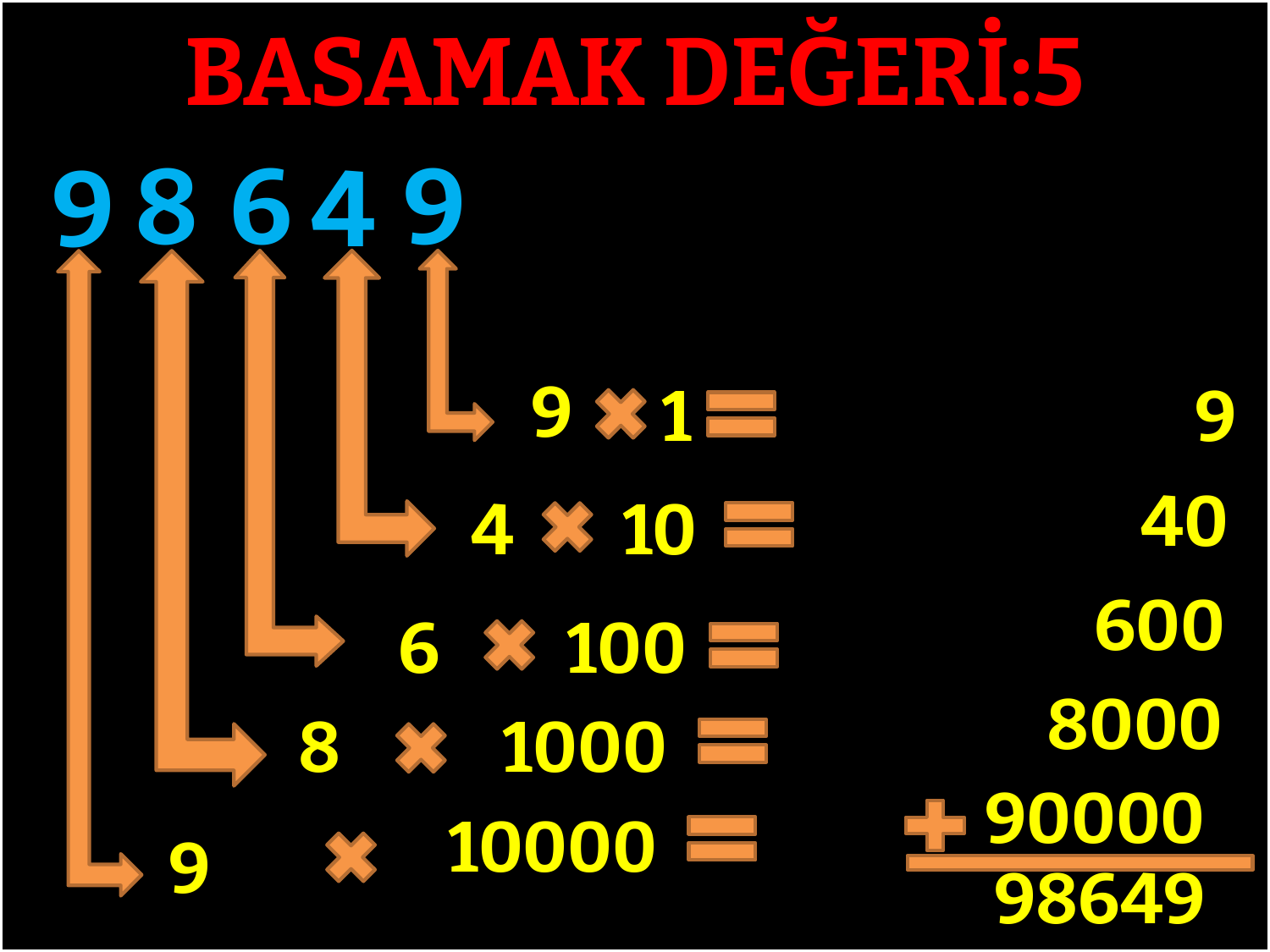

BASAMAK DEĞERİ:5
9
8
6
9
4
#

9
1
9

40
4
10

600
6
100

8000
8
1000

90000

10000

9

98649